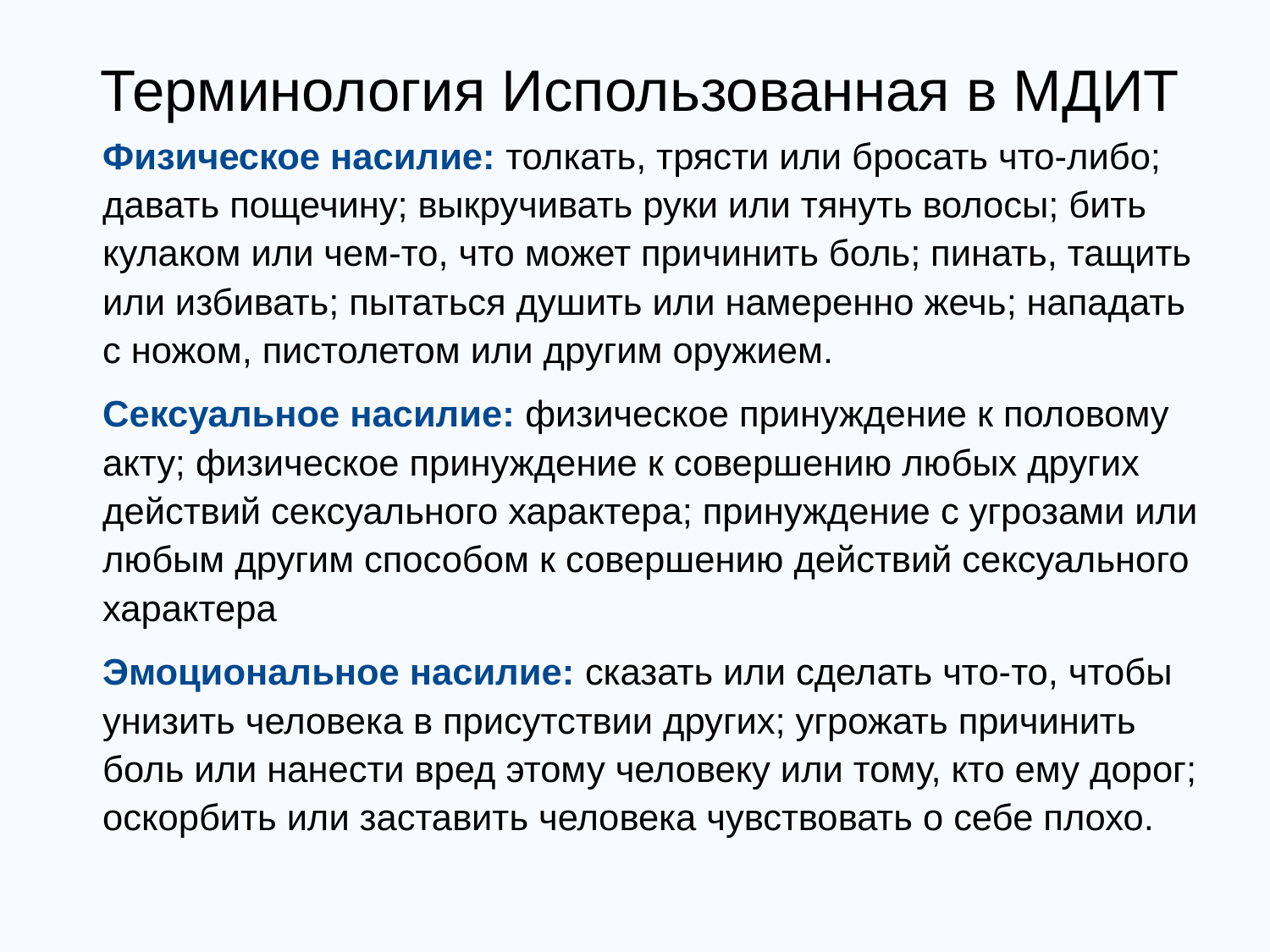

# Терминология Использованная в МДИТ
Физическое насилие: толкать, трясти или бросать что-либо; давать пощечину; выкручивать руки или тянуть волосы; бить кулаком или чем-то, что может причинить боль; пинать, тащить или избивать; пытаться душить или намеренно жечь; нападать с ножом, пистолетом или другим оружием.
Сексуальное насилие: физическое принуждение к половому акту; физическое принуждение к совершению любых других действий сексуального характера; принуждение с угрозами или любым другим способом к совершению действий сексуального характера
Эмоциональное насилие: сказать или сделать что-то, чтобы унизить человека в присутствии других; угрожать причинить боль или нанести вред этому человеку или тому, кто ему дорог; оскорбить или заставить человека чувствовать о себе плохо.